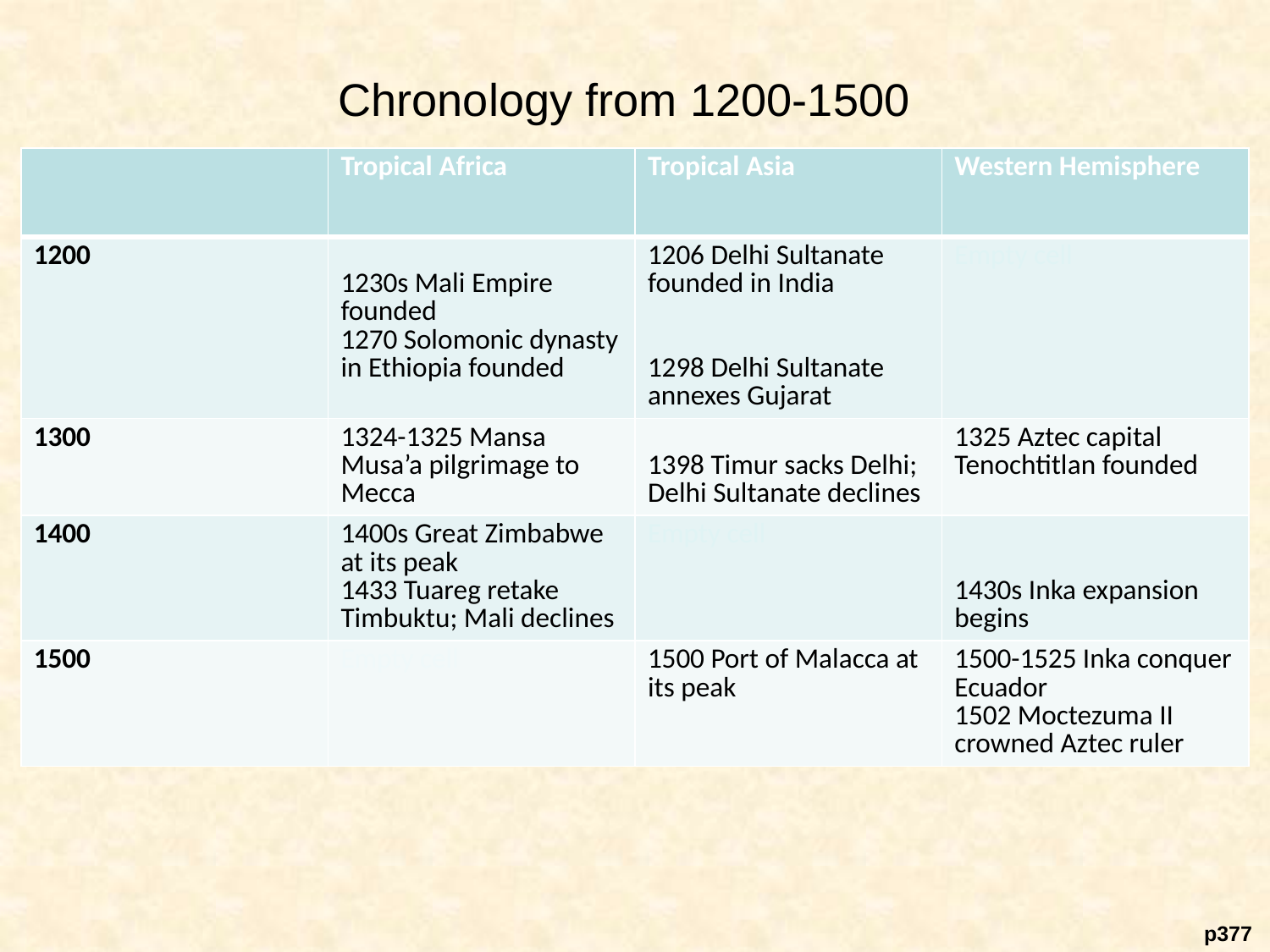

# Chronology from 1200-1500
| Empty cell | Tropical Africa | Tropical Asia | Western Hemisphere |
| --- | --- | --- | --- |
| 1200 | 1230s Mali Empire founded 1270 Solomonic dynasty in Ethiopia founded | 1206 Delhi Sultanate founded in India 1298 Delhi Sultanate annexes Gujarat | Empty cell |
| 1300 | 1324-1325 Mansa Musa’a pilgrimage to Mecca | 1398 Timur sacks Delhi; Delhi Sultanate declines | 1325 Aztec capital Tenochtitlan founded |
| 1400 | 1400s Great Zimbabwe at its peak 1433 Tuareg retake Timbuktu; Mali declines | Empty cell | 1430s Inka expansion begins |
| 1500 | Empty cell | 1500 Port of Malacca at its peak | 1500-1525 Inka conquer Ecuador 1502 Moctezuma II crowned Aztec ruler |
 p377